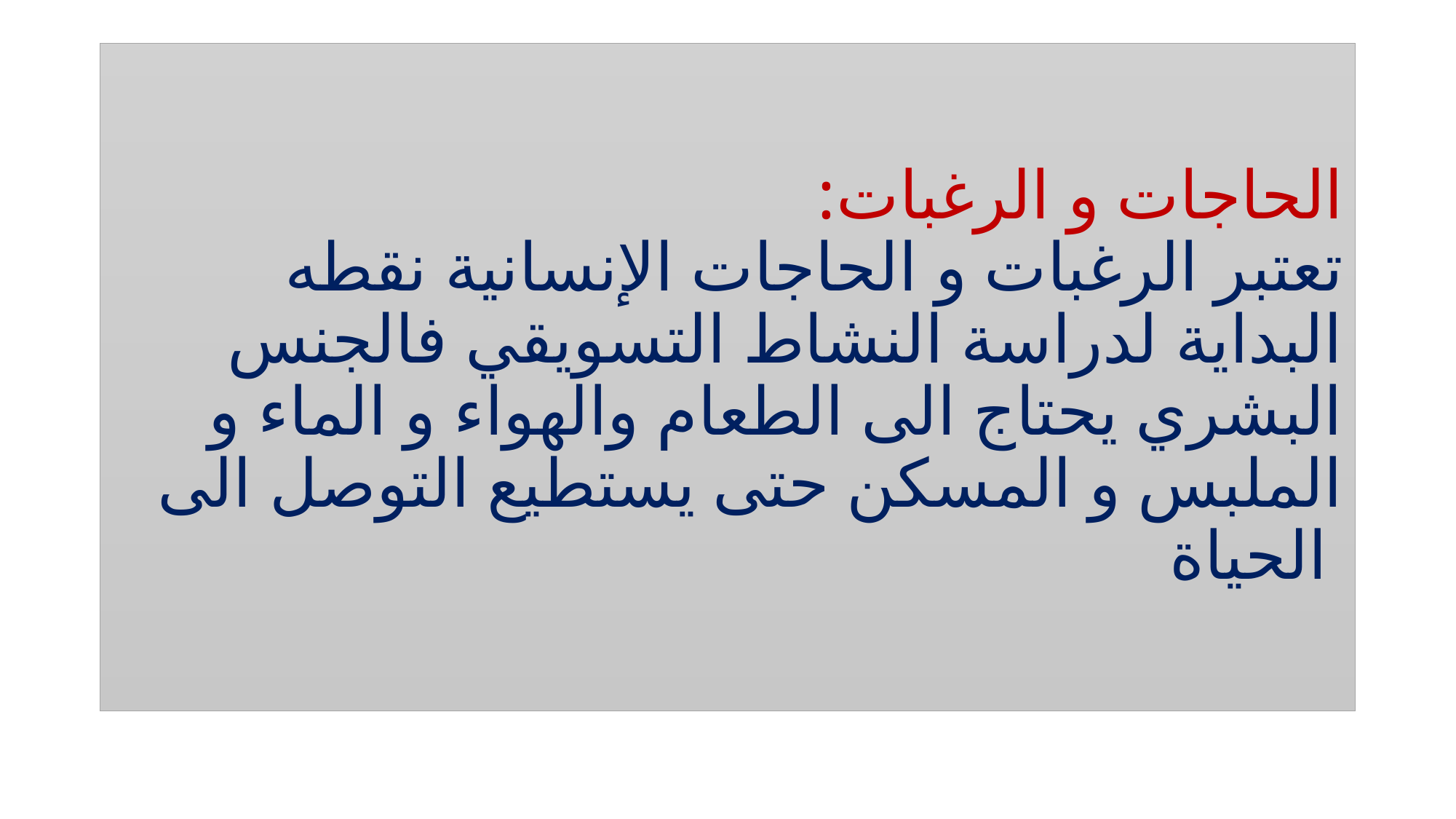

# الحاجات و الرغبات: تعتبر الرغبات و الحاجات الإنسانية نقطه البداية لدراسة النشاط التسويقي فالجنس البشري يحتاج الى الطعام والهواء و الماء و الملبس و المسكن حتى يستطيع التوصل الى الحياة